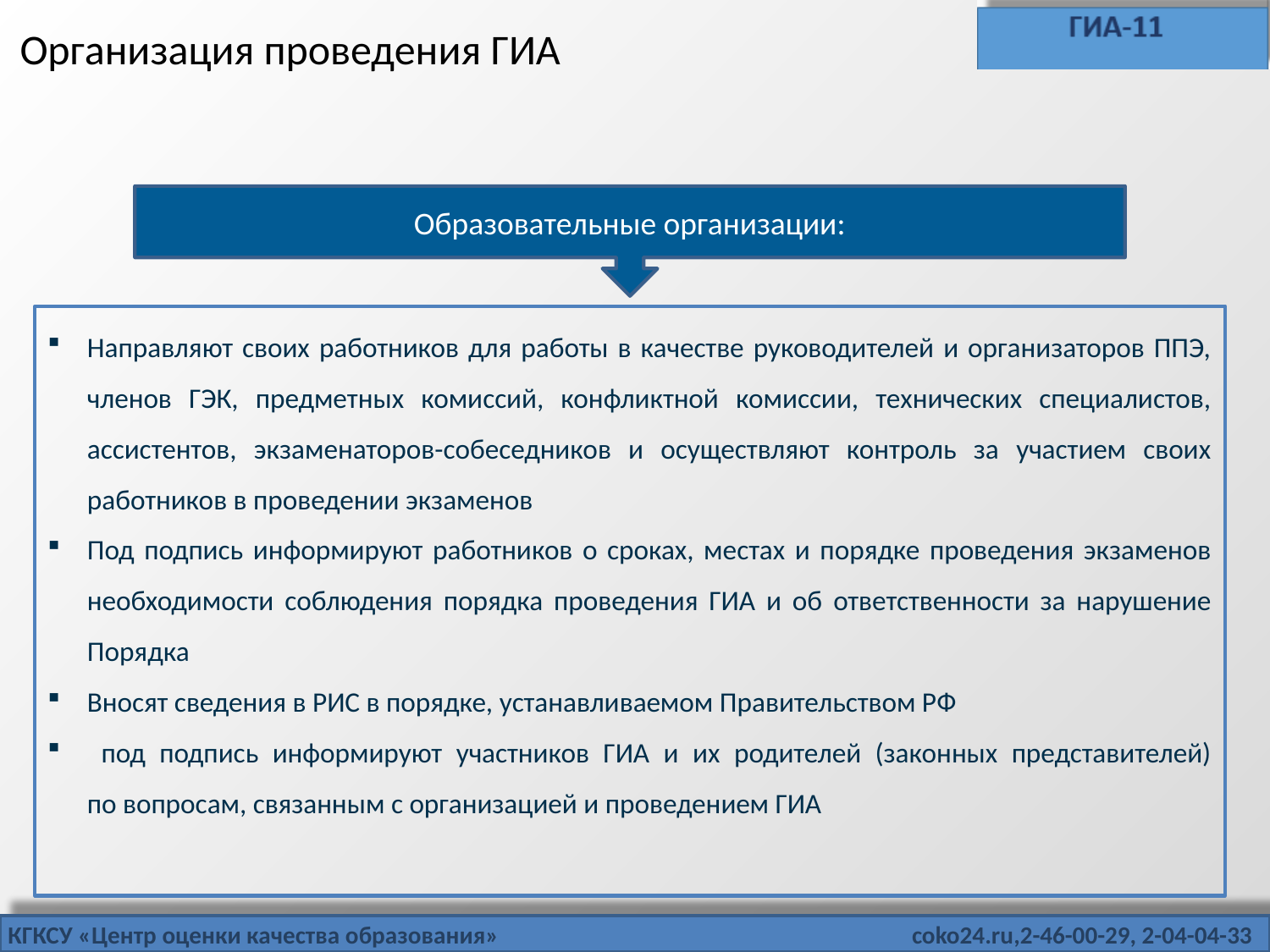

Организация проведения ГИА
Образовательные организации:
Направляют своих работников для работы в качестве руководителей и организаторов ППЭ, членов ГЭК, предметных комиссий, конфликтной комиссии, технических специалистов, ассистентов, экзаменаторов-собеседников и осуществляют контроль за участием своих работников в проведении экзаменов
Под подпись информируют работников о сроках, местах и порядке проведения экзаменов необходимости соблюдения порядка проведения ГИА и об ответственности за нарушение Порядка
Вносят сведения в РИС в порядке, устанавливаемом Правительством РФ
 под подпись информируют участников ГИА и их родителей (законных представителей) по вопросам, связанным с организацией и проведением ГИА